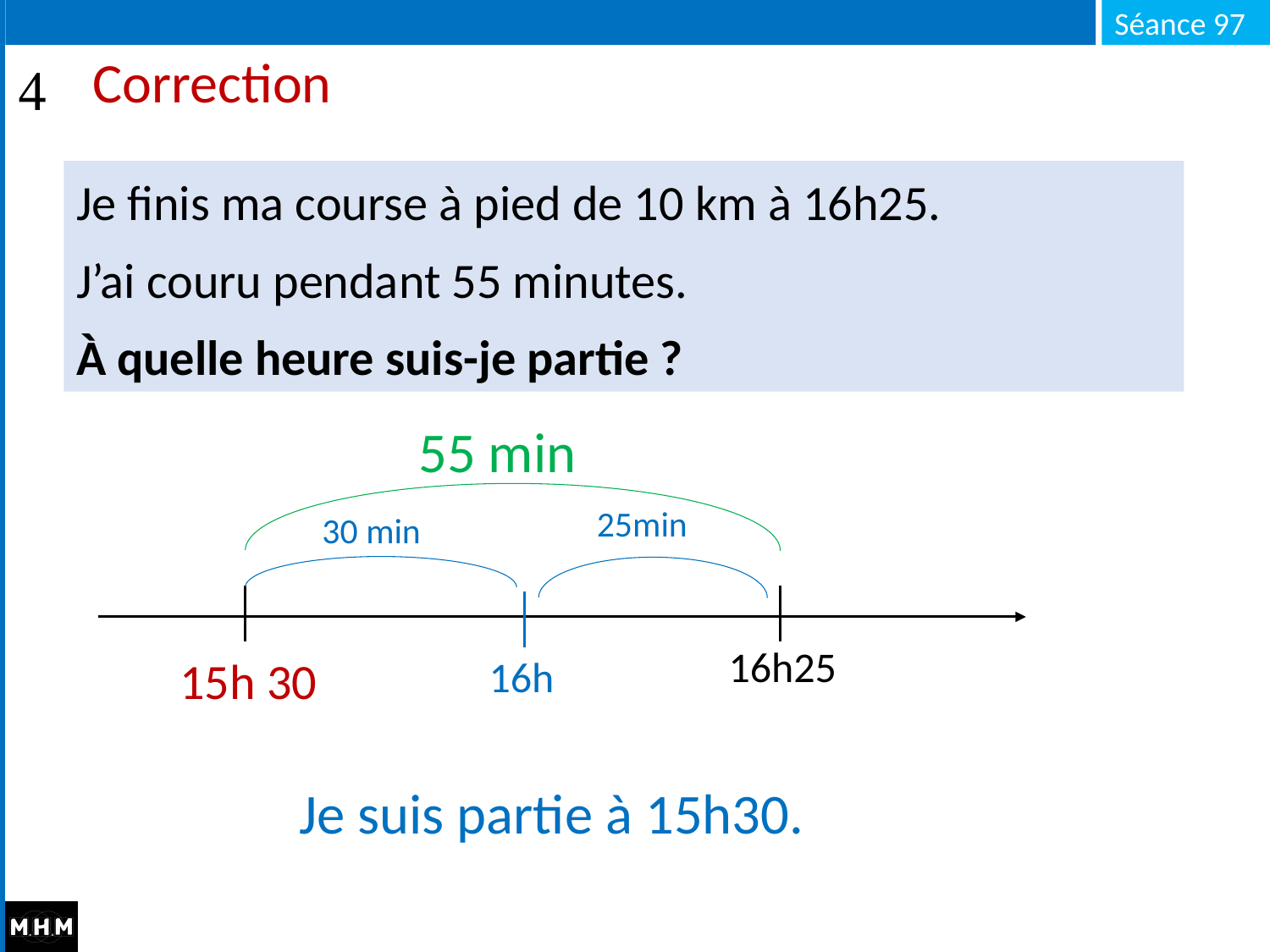

# Correction
Je finis ma course à pied de 10 km à 16h25.
J’ai couru pendant 55 minutes.
À quelle heure suis-je partie ?
55 min

25min
30 min

16h25
 15h 30
16h
 ?
Je suis partie à 15h30.